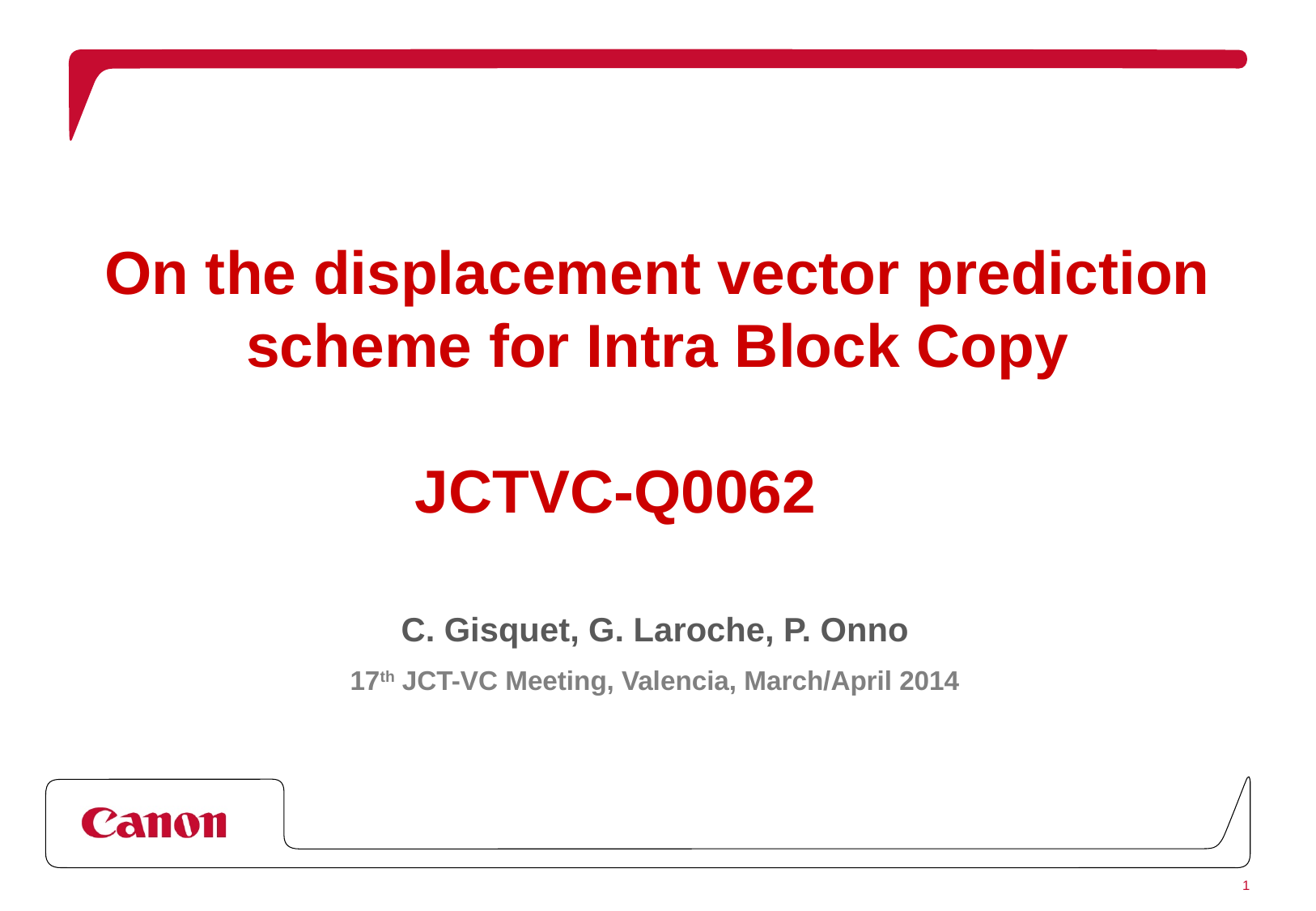

1
# On the displacement vector prediction scheme for Intra Block Copy JCTVC-Q0062
C. Gisquet, G. Laroche, P. Onno
17th JCT-VC Meeting, Valencia, March/April 2014